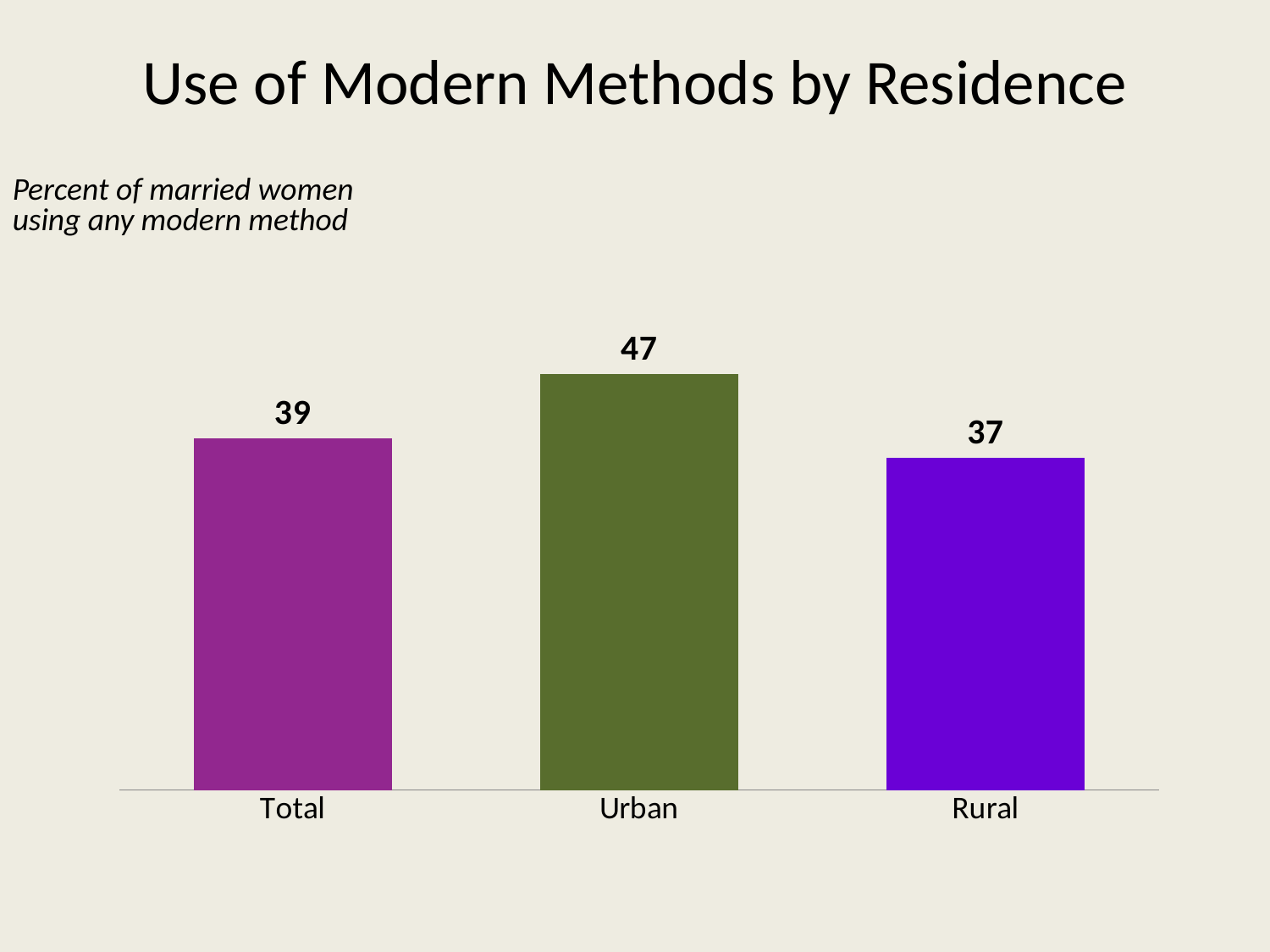

# Use of Modern Methods by Residence
Percent of married women using any modern method

### Chart

| Category | All women |
|---|---|
| Total | 39.4 |
| Urban | 46.6 |
| Rural | 37.2 |